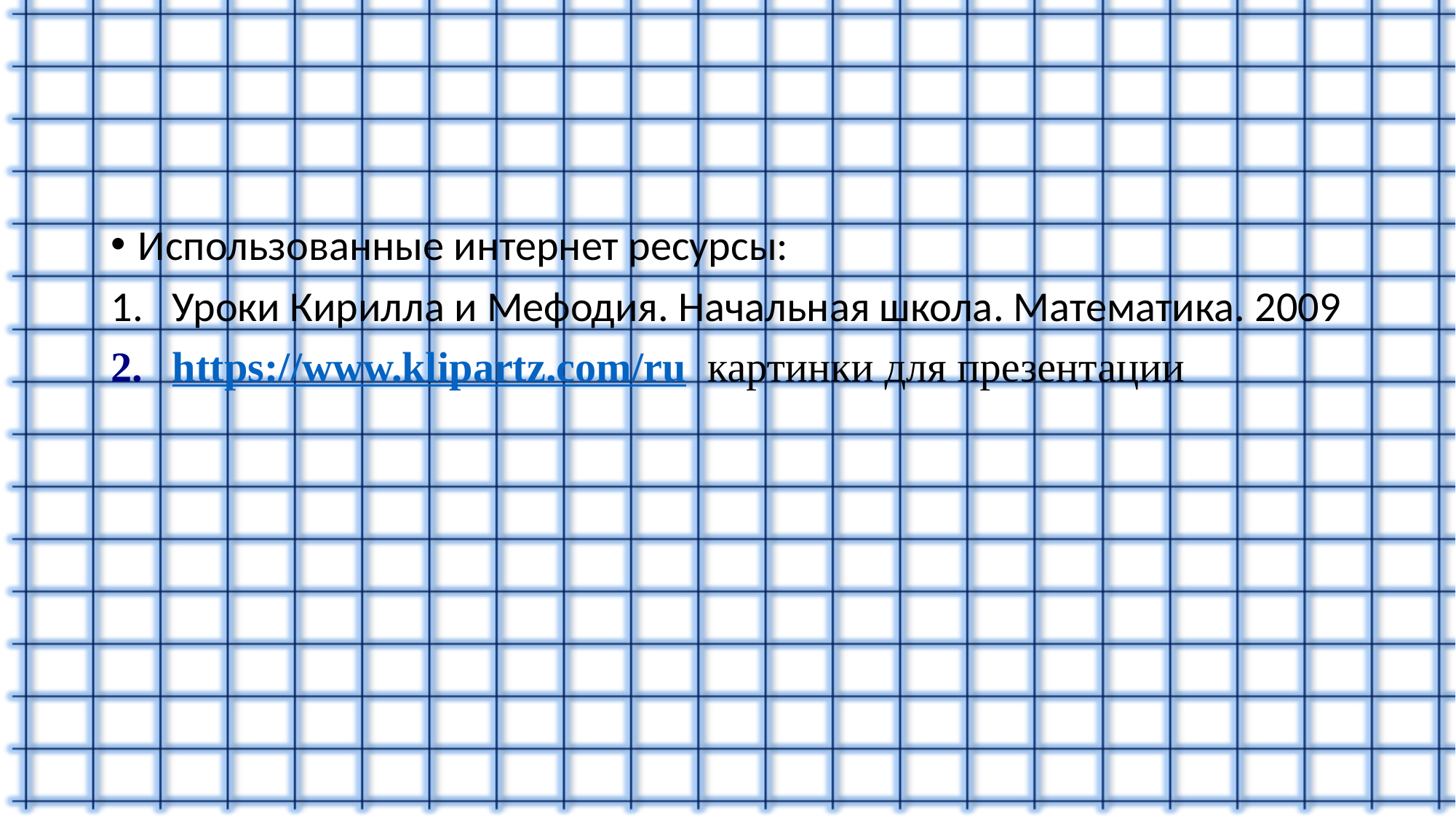

#
Использованные интернет ресурсы:
Уроки Кирилла и Мефодия. Начальная школа. Математика. 2009
https://www.klipartz.com/ru  картинки для презентации